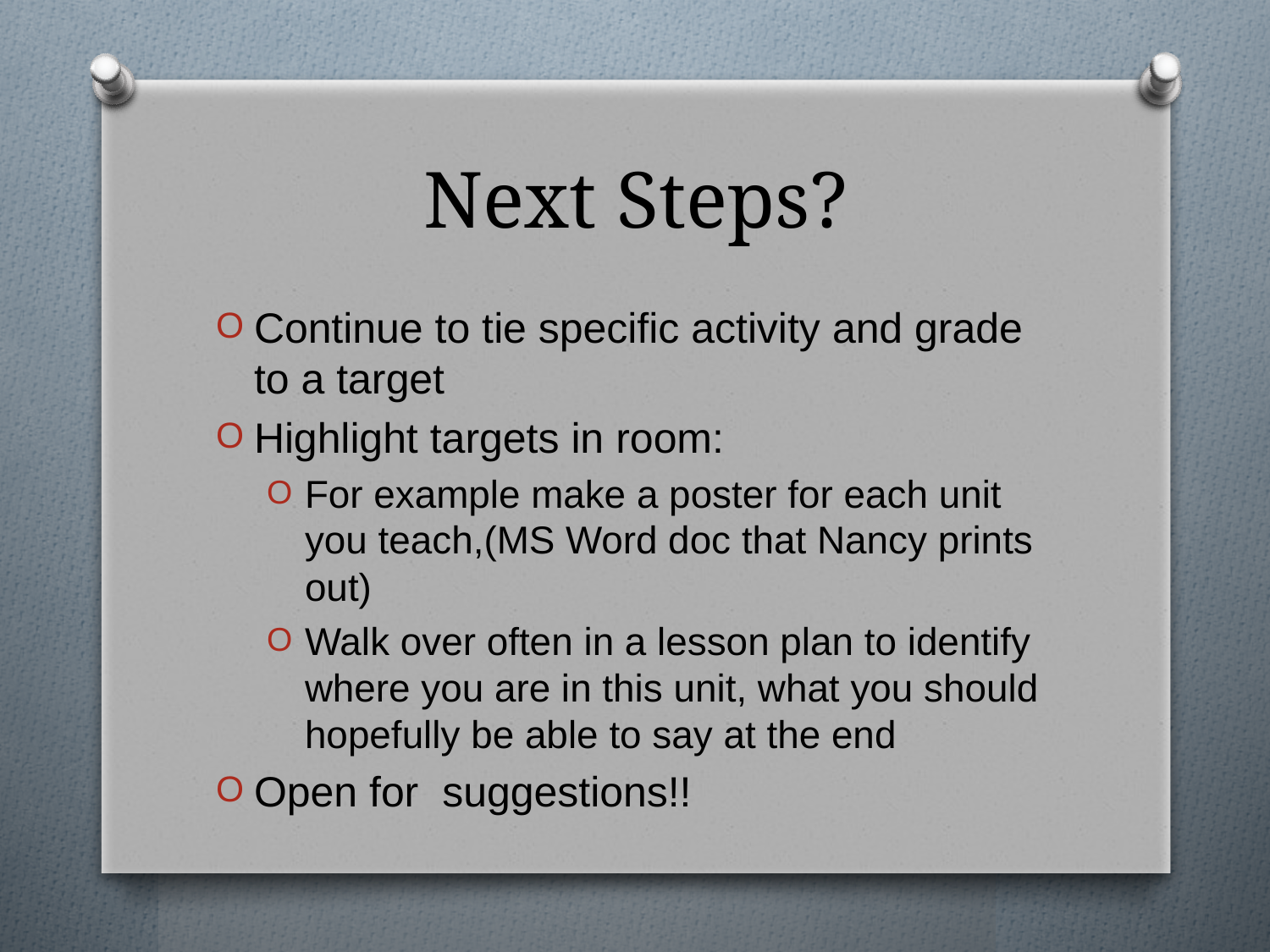

# Next Steps?
Continue to tie specific activity and grade to a target
Highlight targets in room:
For example make a poster for each unit you teach,(MS Word doc that Nancy prints out)
Walk over often in a lesson plan to identify where you are in this unit, what you should hopefully be able to say at the end
Open for  suggestions!!